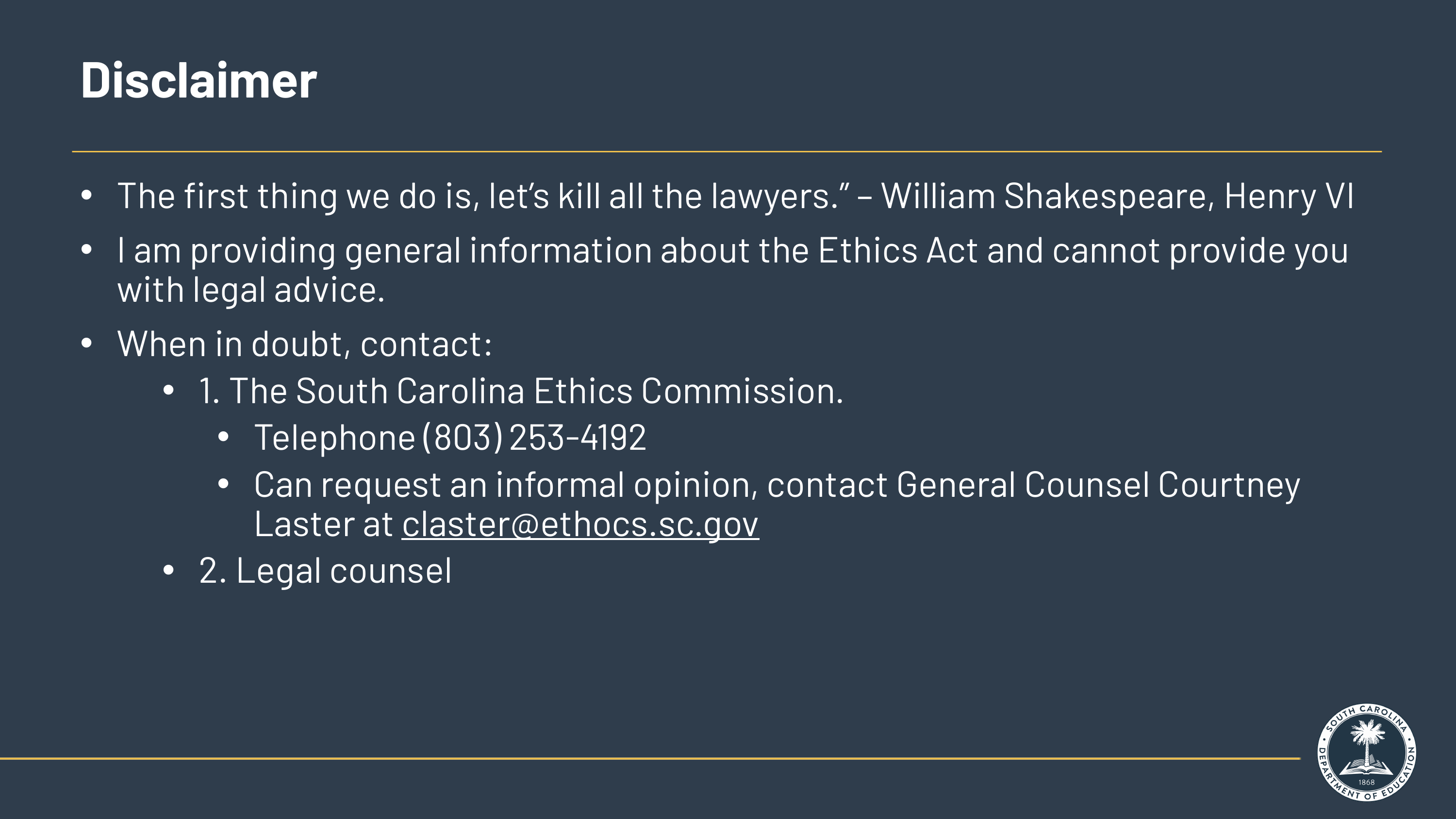

# Disclaimer
The first thing we do is, let’s kill all the lawyers.” – William Shakespeare, Henry VI
I am providing general information about the Ethics Act and cannot provide you with legal advice.
When in doubt, contact:
1. The South Carolina Ethics Commission.
Telephone (803) 253-4192
Can request an informal opinion, contact General Counsel Courtney Laster at claster@ethocs.sc.gov
2. Legal counsel